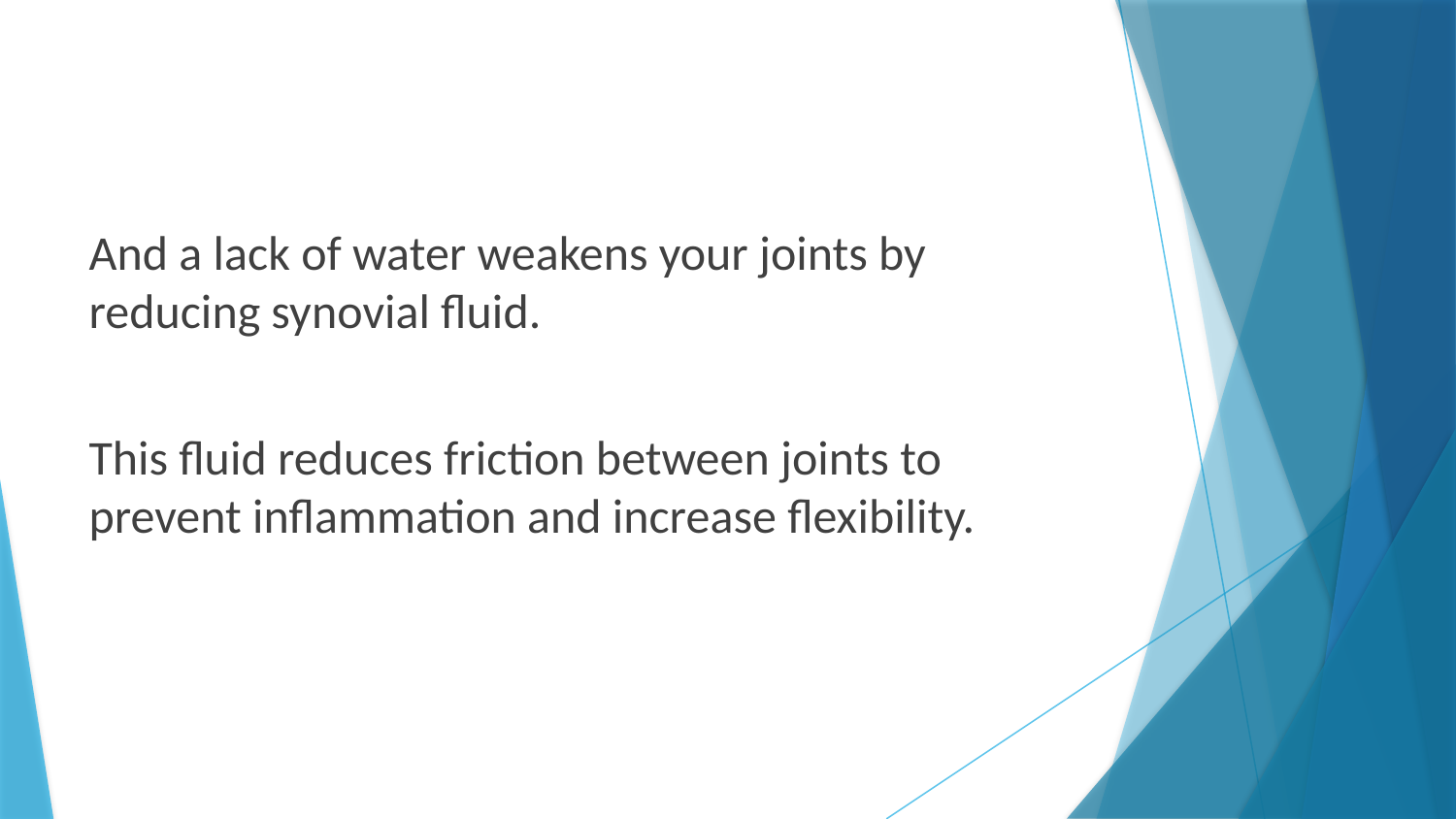

And a lack of water weakens your joints by reducing synovial fluid.

This fluid reduces friction between joints to prevent inflammation and increase flexibility.